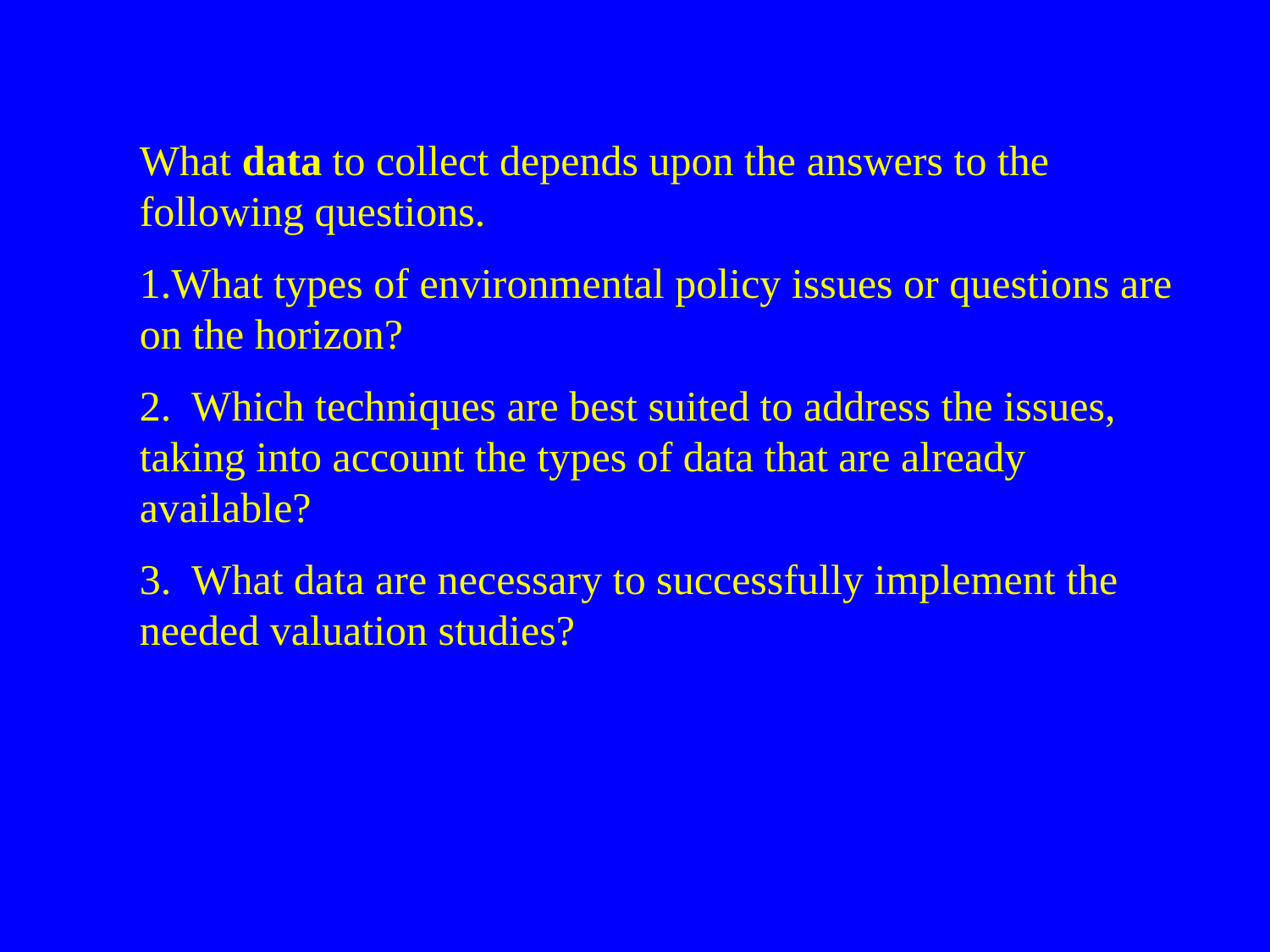

What data to collect depends upon the answers to the following questions.
1.What types of environmental policy issues or questions are on the horizon?
2.  Which techniques are best suited to address the issues, taking into account the types of data that are already available?
3.  What data are necessary to successfully implement the needed valuation studies?